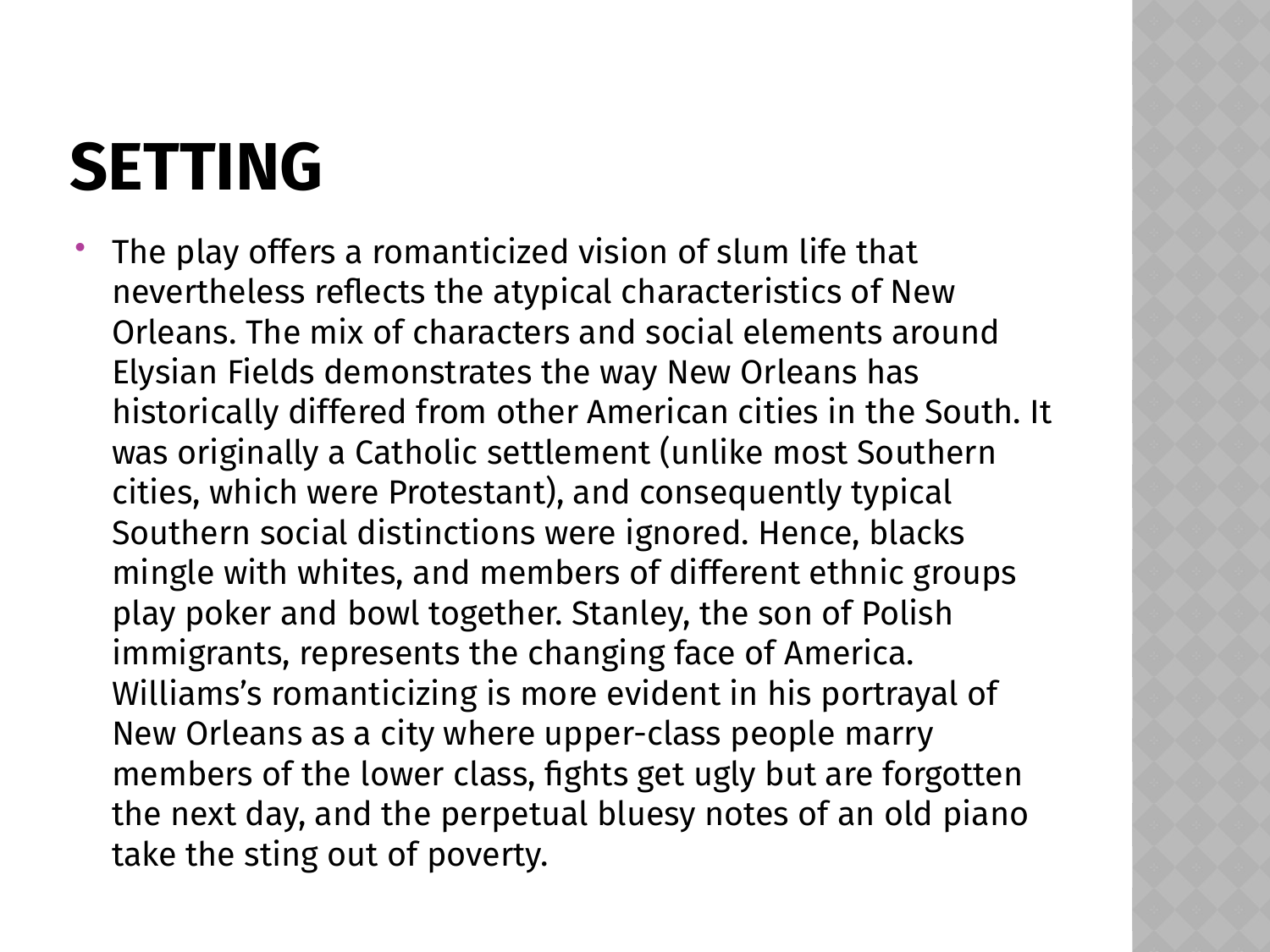

# Setting
The play offers a romanticized vision of slum life that nevertheless reflects the atypical characteristics of New Orleans. The mix of characters and social elements around Elysian Fields demonstrates the way New Orleans has historically differed from other American cities in the South. It was originally a Catholic settlement (unlike most Southern cities, which were Protestant), and consequently typical Southern social distinctions were ignored. Hence, blacks mingle with whites, and members of different ethnic groups play poker and bowl together. Stanley, the son of Polish immigrants, represents the changing face of America. Williams’s romanticizing is more evident in his portrayal of New Orleans as a city where upper-class people marry members of the lower class, fights get ugly but are forgotten the next day, and the perpetual bluesy notes of an old piano take the sting out of poverty.